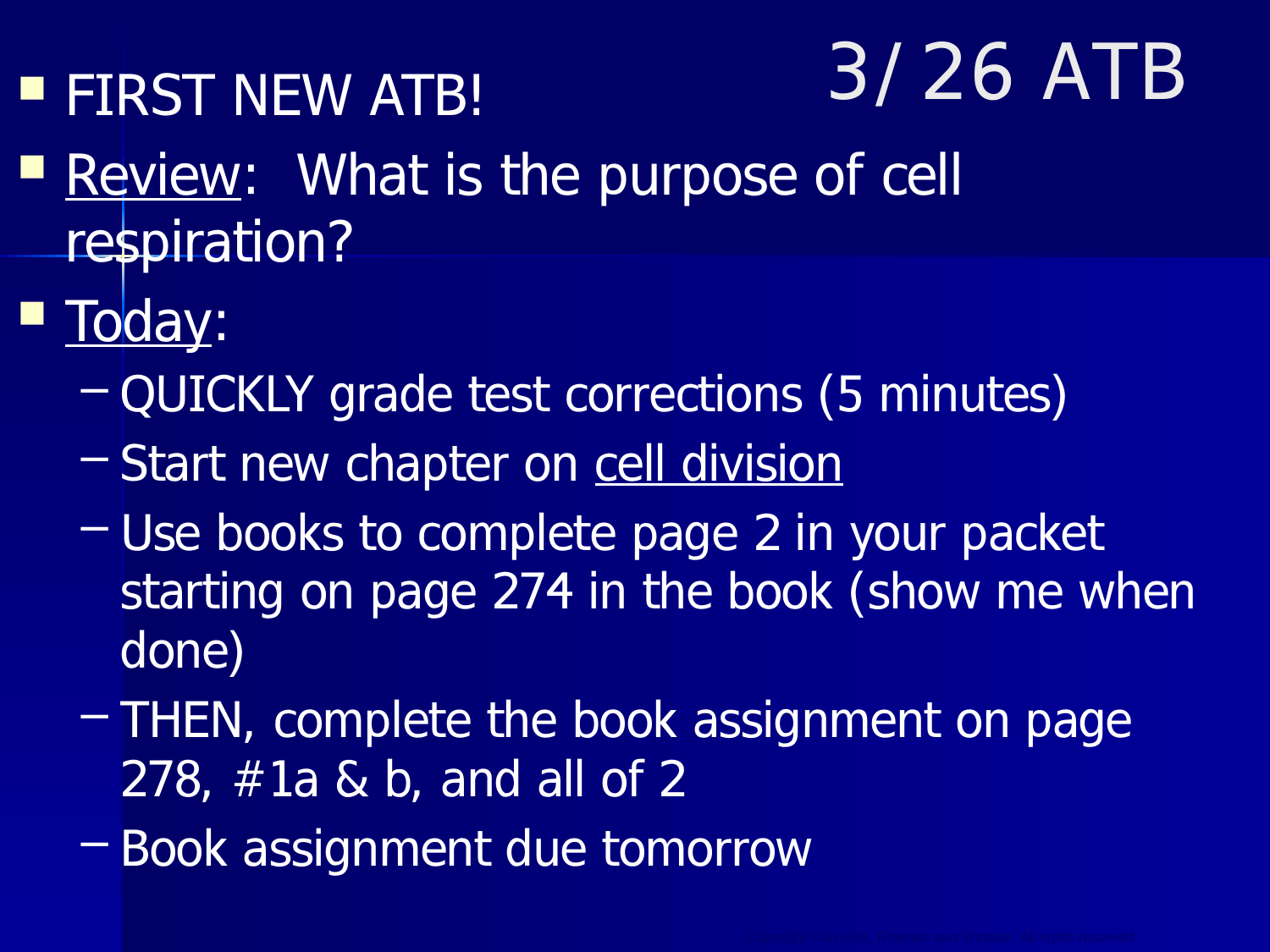

# 3/26 ATB
FIRST NEW ATB!
Review:  What is the purpose of cell respiration?
Today:
QUICKLY grade test corrections (5 minutes)
Start new chapter on cell division
Use books to complete page 2 in your packet starting on page 274 in the book (show me when done)
THEN, complete the book assignment on page 278, #1a & b, and all of 2
Book assignment due tomorrow